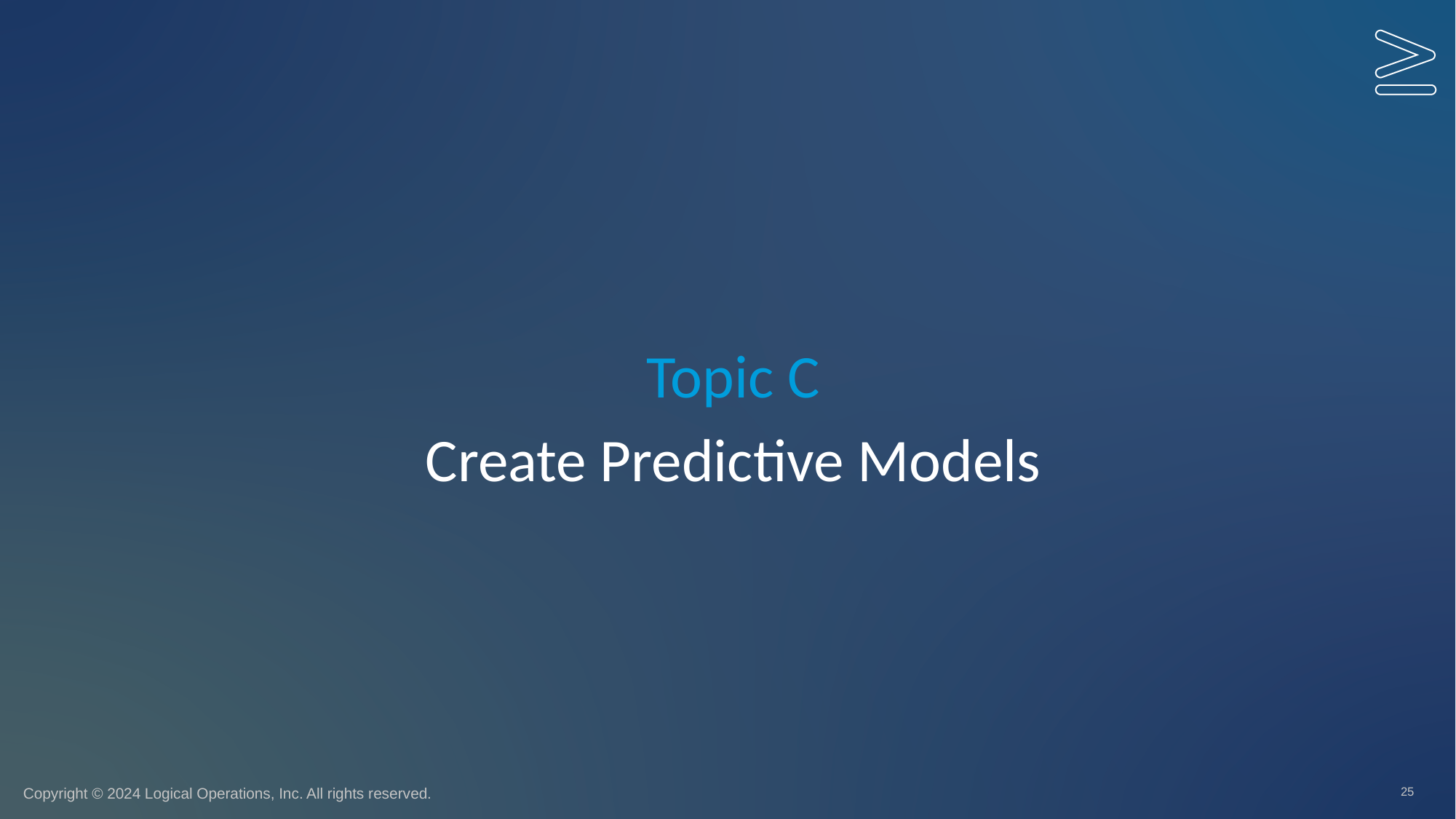

Topic C
# Create Predictive Models
25